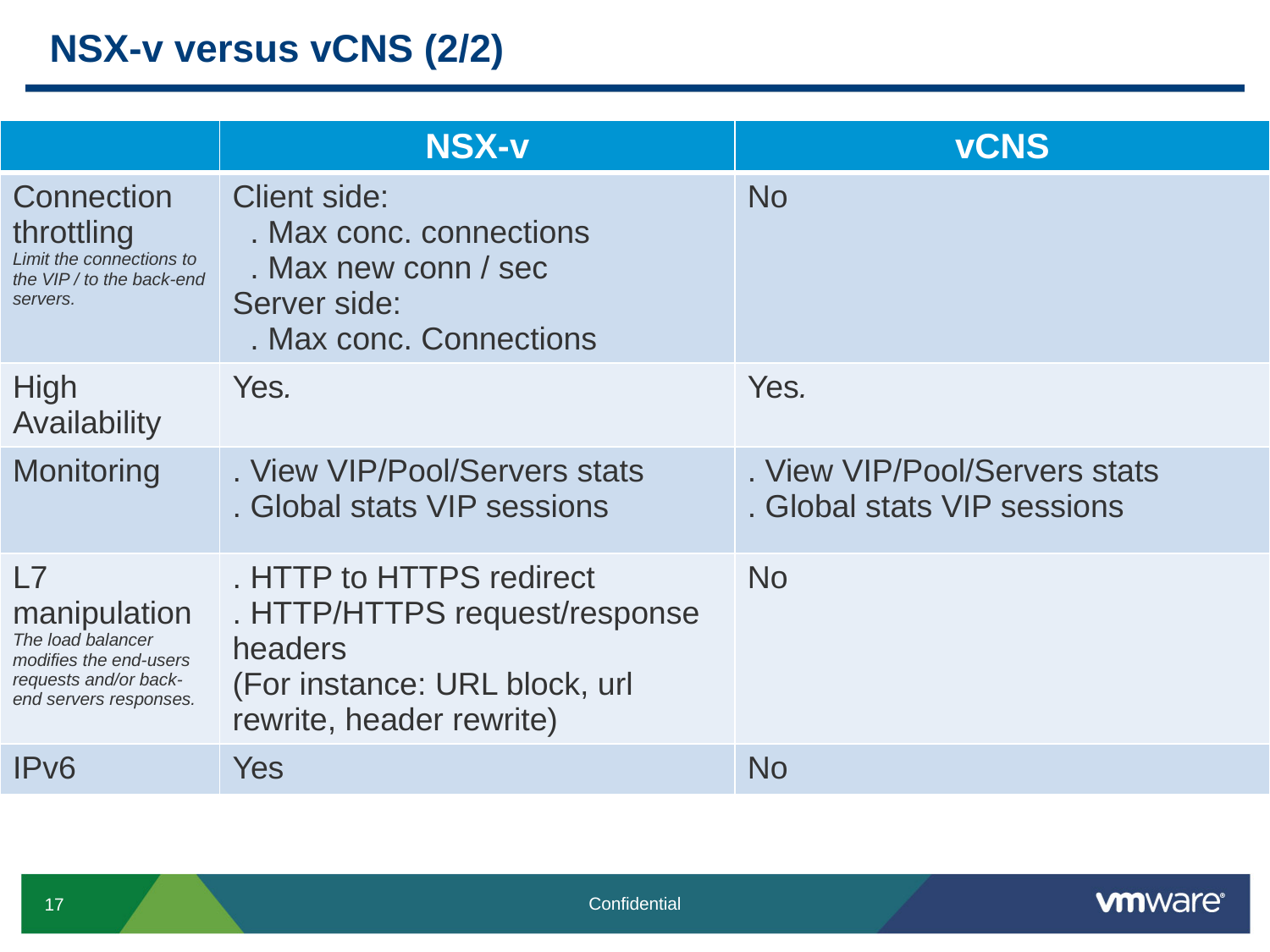

# NSX-v versus vCNS (2/2)
|  | NSX-v | vCNS |
| --- | --- | --- |
| Connection throttling Limit the connections to the VIP / to the back-end servers. | Client side: . Max conc. connections . Max new conn / sec Server side: . Max conc. Connections | No |
| High Availability | Yes. | Yes. |
| Monitoring | . View VIP/Pool/Servers stats . Global stats VIP sessions | . View VIP/Pool/Servers stats . Global stats VIP sessions |
| L7 manipulation The load balancer modifies the end-users requests and/or back-end servers responses. | . HTTP to HTTPS redirect . HTTP/HTTPS request/response headers (For instance: URL block, url rewrite, header rewrite) | No |
| IPv6 | Yes | No |